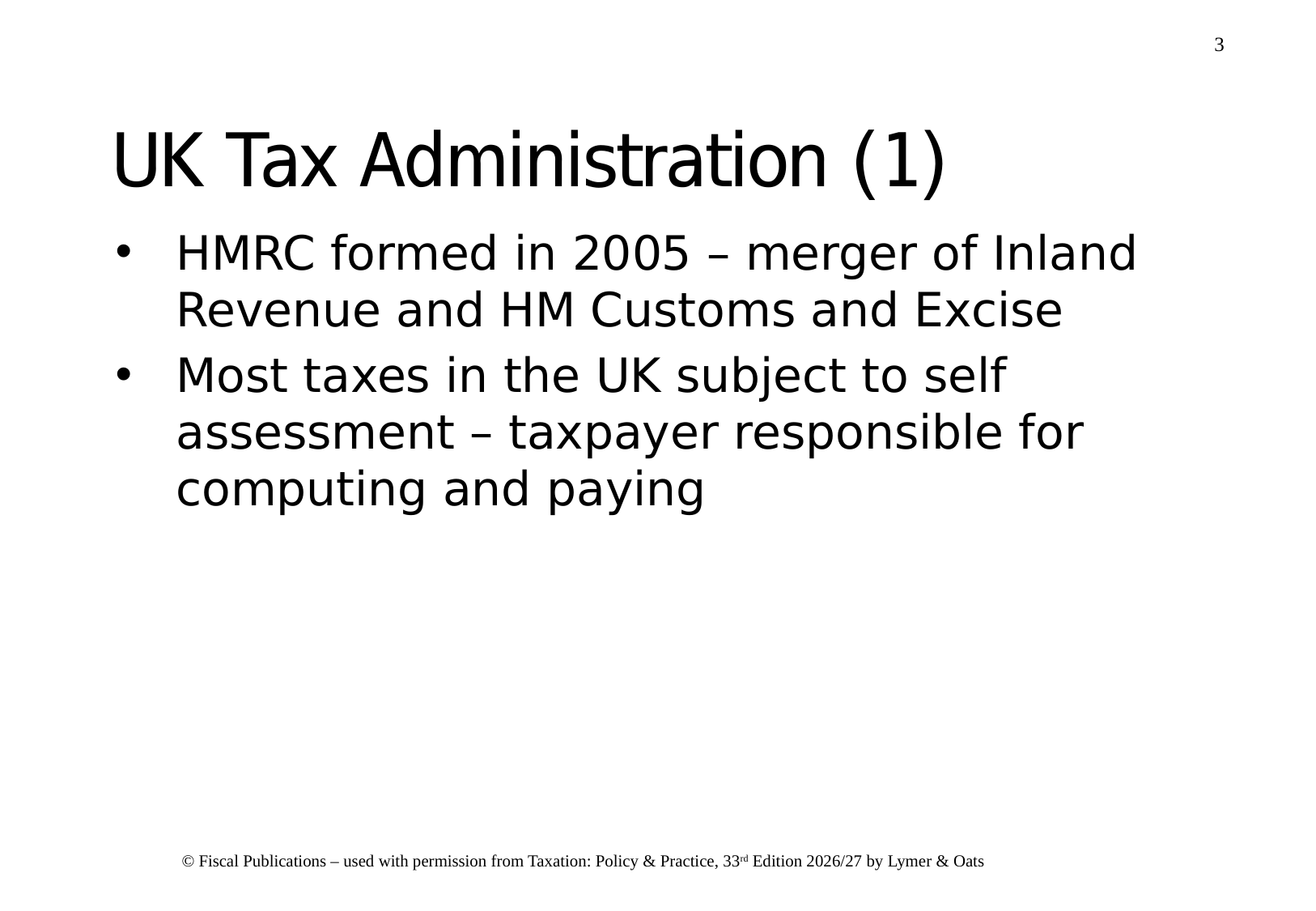

# UK Tax Administration (1)
HMRC formed in 2005 – merger of Inland Revenue and HM Customs and Excise
Most taxes in the UK subject to self assessment – taxpayer responsible for computing and paying